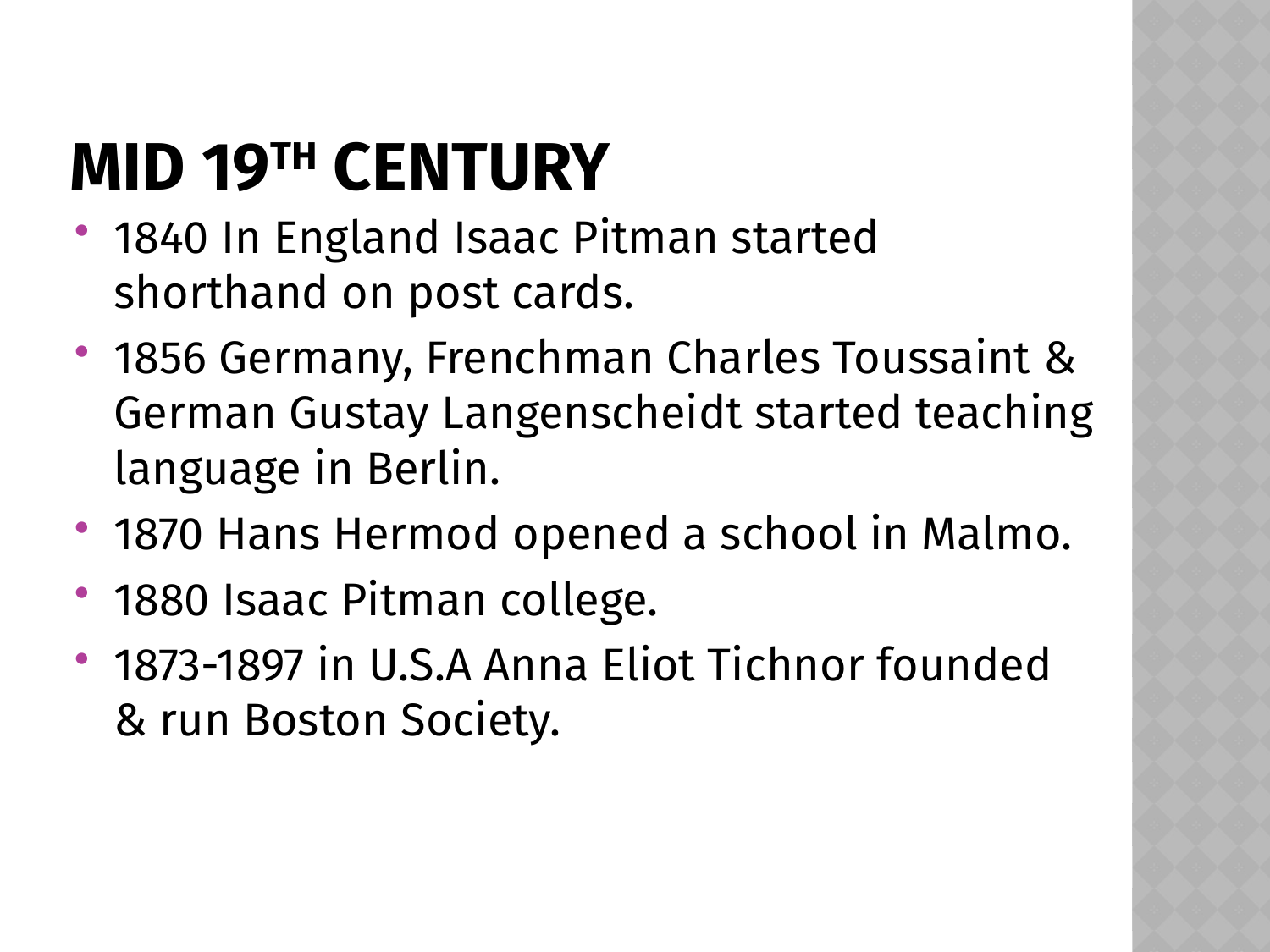

# Mid 19th century
1840 In England Isaac Pitman started shorthand on post cards.
1856 Germany, Frenchman Charles Toussaint & German Gustay Langenscheidt started teaching language in Berlin.
1870 Hans Hermod opened a school in Malmo.
1880 Isaac Pitman college.
1873-1897 in U.S.A Anna Eliot Tichnor founded & run Boston Society.